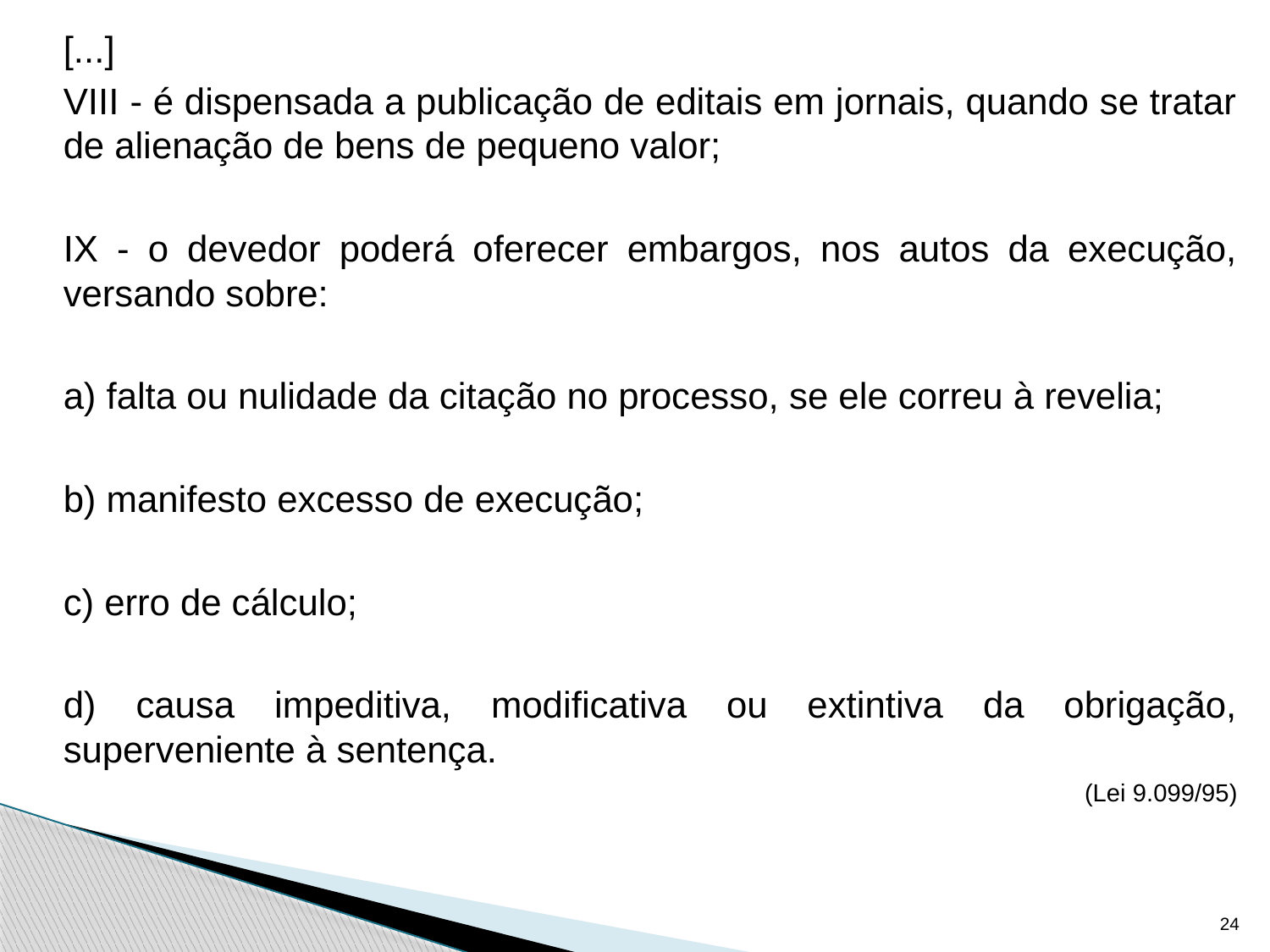

[...]
	VIII - é dispensada a publicação de editais em jornais, quando se tratar de alienação de bens de pequeno valor;

	IX - o devedor poderá oferecer embargos, nos autos da execução, versando sobre:

	a) falta ou nulidade da citação no processo, se ele correu à revelia;

	b) manifesto excesso de execução;

	c) erro de cálculo;

	d) causa impeditiva, modificativa ou extintiva da obrigação, superveniente à sentença.
(Lei 9.099/95)
24